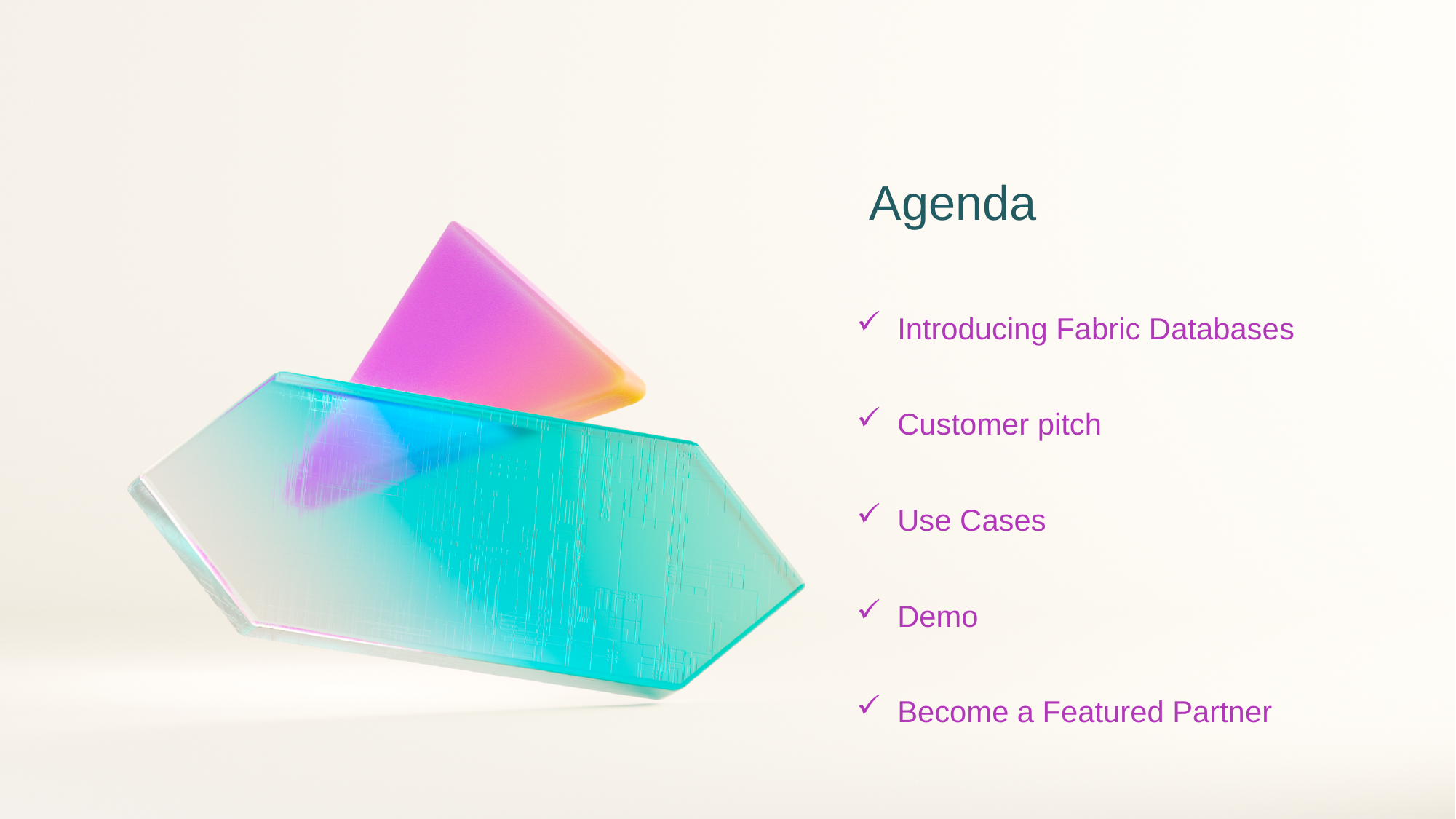

Agenda
Introducing Fabric Databases

Customer pitch

Use Cases

Demo

Become a Featured Partner